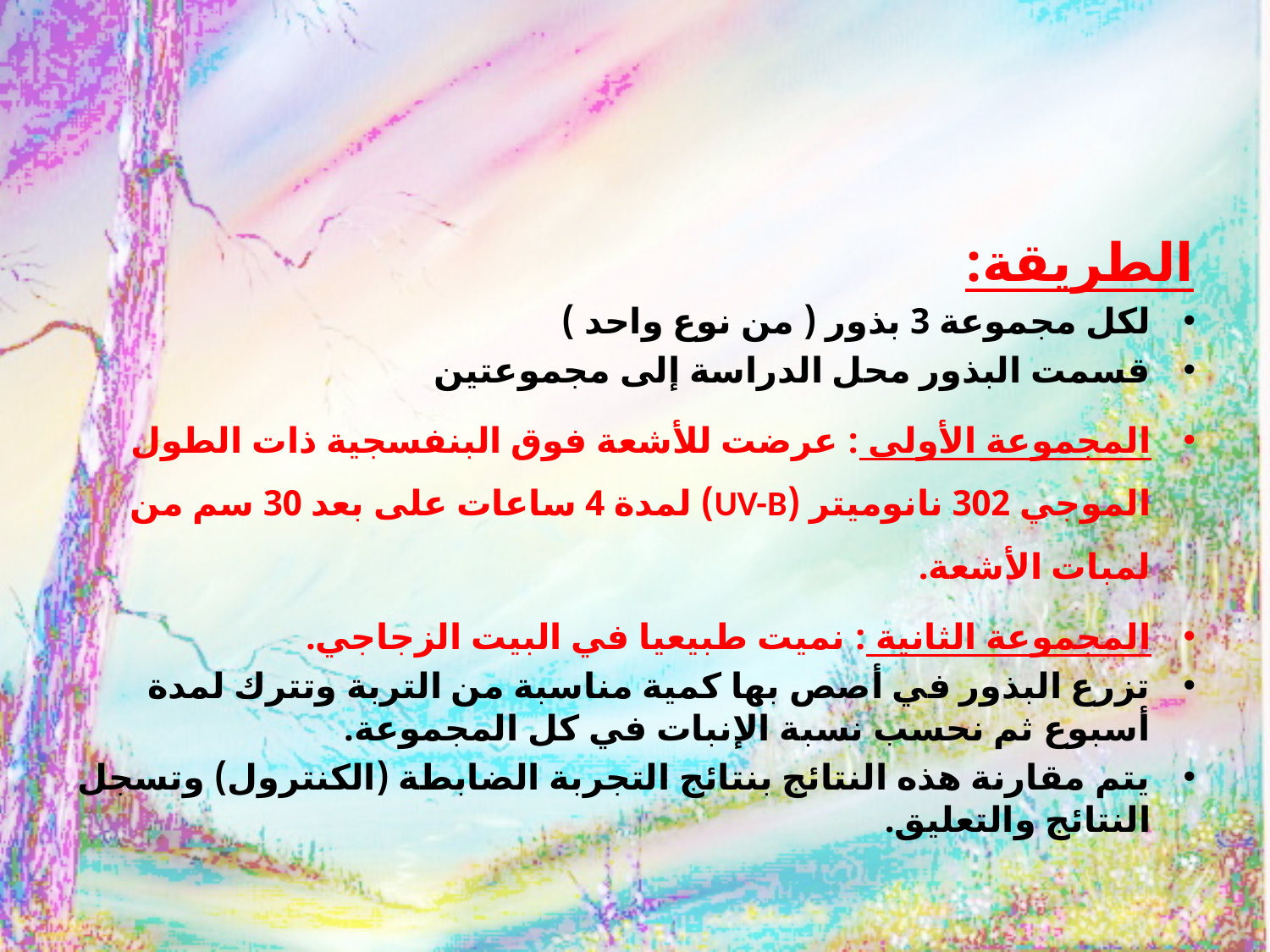

#
الطريقة:
لكل مجموعة 3 بذور ( من نوع واحد )
قسمت البذور محل الدراسة إلى مجموعتين
المجموعة الأولى : عرضت للأشعة فوق البنفسجية ذات الطول الموجي 302 نانوميتر (UV-B) لمدة 4 ساعات على بعد 30 سم من لمبات الأشعة.
المجموعة الثانية : نميت طبيعيا في البيت الزجاجي.
تزرع البذور في أصص بها كمية مناسبة من التربة وتترك لمدة أسبوع ثم نحسب نسبة الإنبات في كل المجموعة.
يتم مقارنة هذه النتائج بنتائج التجربة الضابطة (الكنترول) وتسجل النتائج والتعليق.